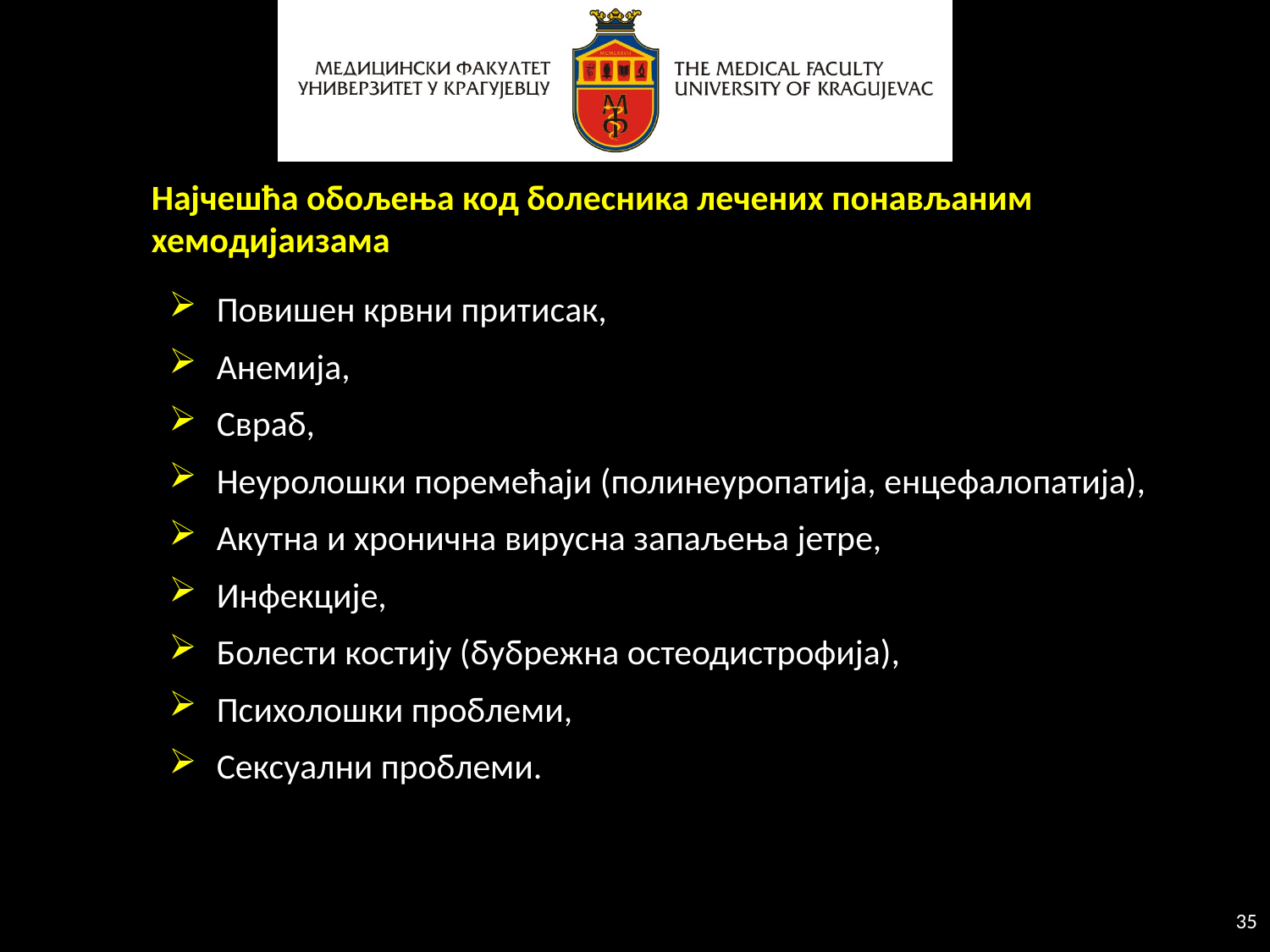

Најчешћа обољења код болесника лечених понављаним хемодијаизама
Повишен крвни притисак,
Анемија,
Свраб,
Неуролошки поремећаји (полинеуропатија, енцефалопатија),
Акутна и хронична вирусна запаљења јетре,
Инфекције,
Болести костију (бубрежна остеодистрофија),
Психолошки проблеми,
Сексуални проблеми.
35